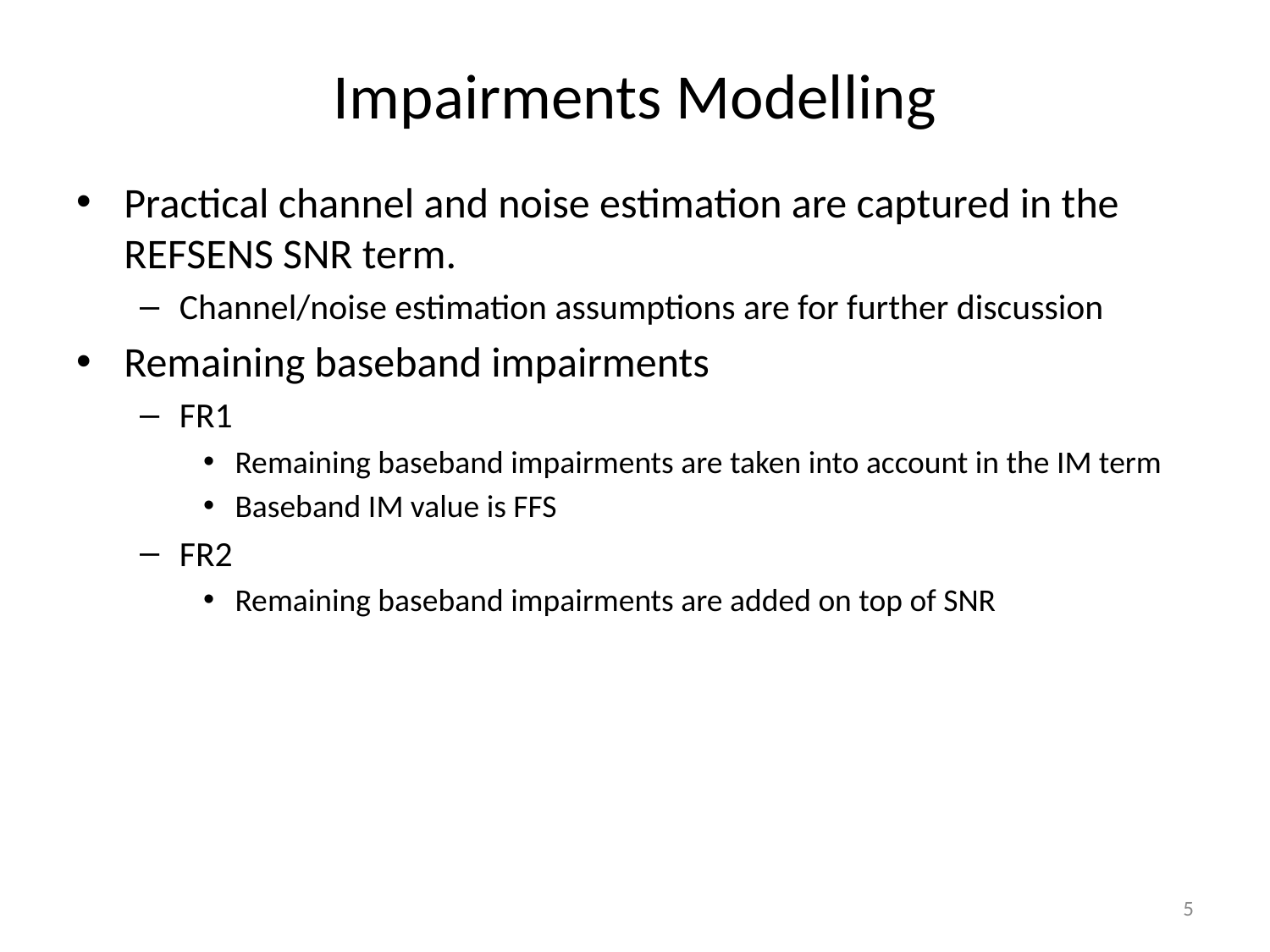

# Impairments Modelling
Practical channel and noise estimation are captured in the REFSENS SNR term.
Channel/noise estimation assumptions are for further discussion
Remaining baseband impairments
FR1
Remaining baseband impairments are taken into account in the IM term
Baseband IM value is FFS
FR2
Remaining baseband impairments are added on top of SNR
5